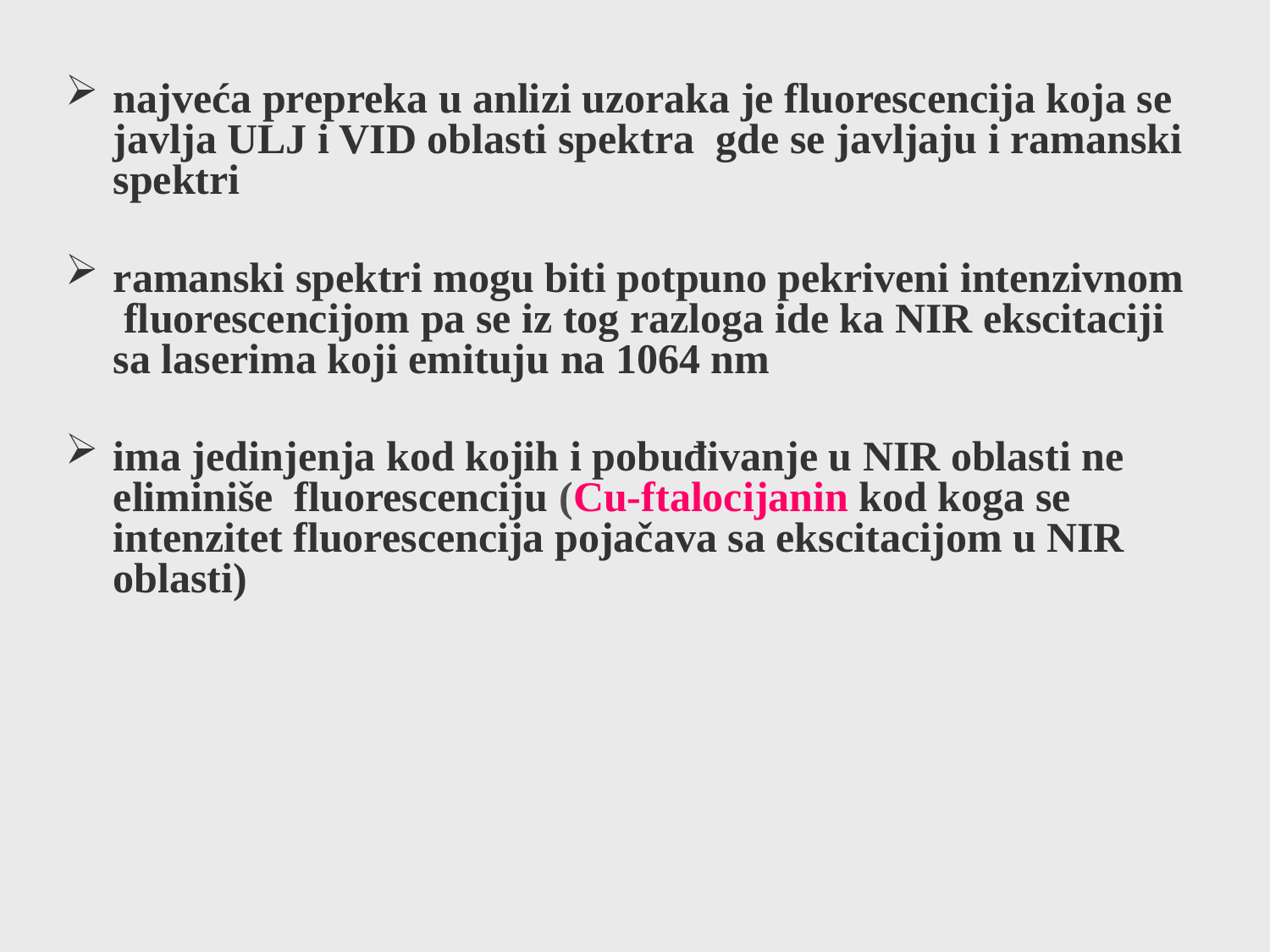

najveća prepreka u anlizi uzoraka je fluorescencija koja se   javlja ULJ i VID oblasti spektra  gde se javljaju i ramanski  spektri

ramanski spektri mogu biti potpuno pekriveni intenzivnom  fluorescencijom pa se iz tog razloga ide ka NIR ekscitaciji  sa laserima koji emituju na 1064 nm

ima jedinjenja kod kojih i pobuđivanje u NIR oblasti ne  eliminiše  fluorescenciju (Cu-ftalocijanin kod koga se intenzitet fluorescencija pojačava sa ekscitacijom u NIR  oblasti)